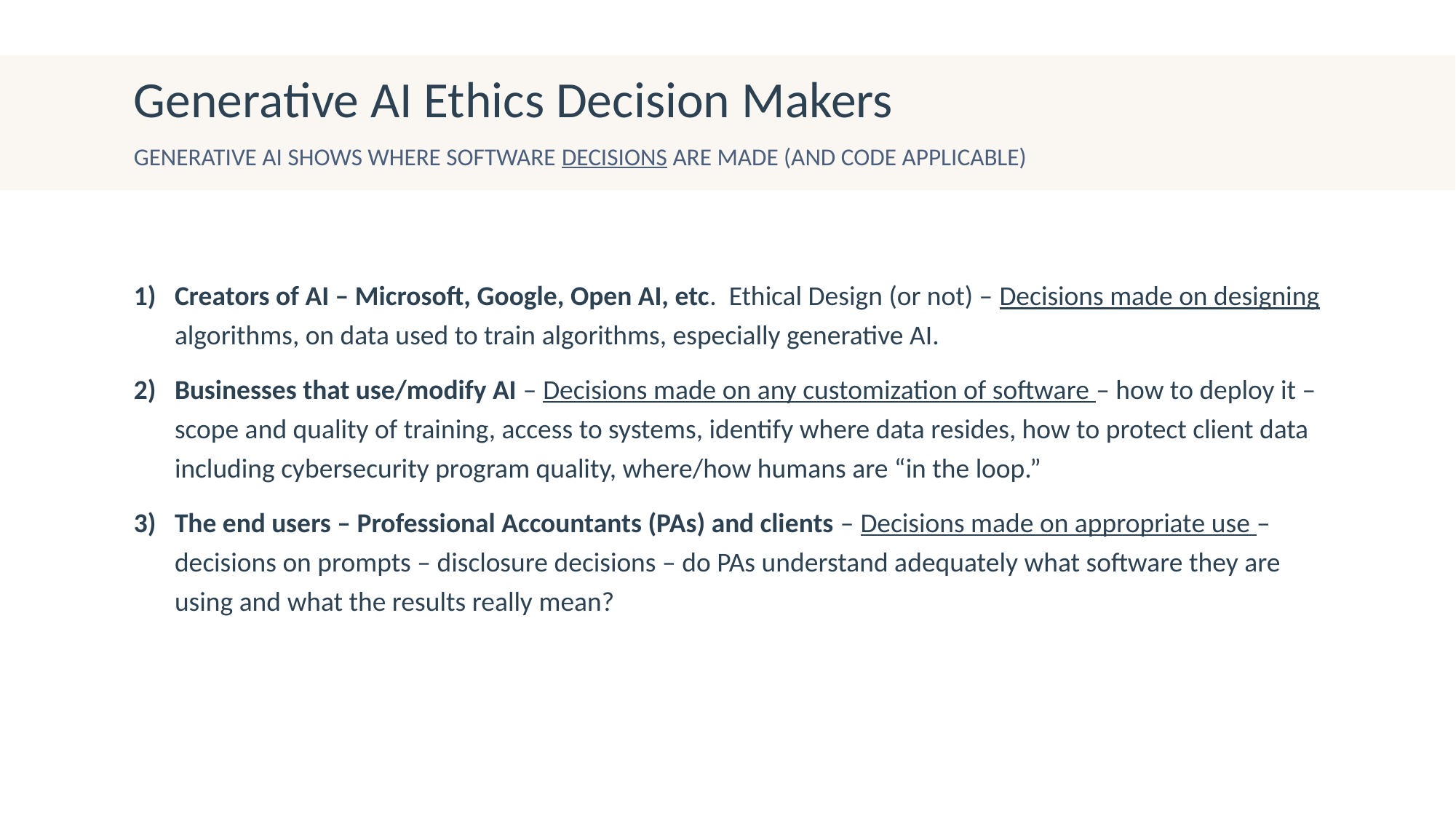

# Generative AI Ethics Decision Makers
Generative AI shows where software decisions are made (and Code applicable)

Creators of AI – Microsoft, Google, Open AI, etc.  Ethical Design (or not) – Decisions made on designing algorithms, on data used to train algorithms, especially generative AI.
Businesses that use/modify AI – Decisions made on any customization of software – how to deploy it – scope and quality of training, access to systems, identify where data resides, how to protect client data including cybersecurity program quality, where/how humans are “in the loop.”
The end users – Professional Accountants (PAs) and clients – Decisions made on appropriate use – decisions on prompts – disclosure decisions – do PAs understand adequately what software they are using and what the results really mean?